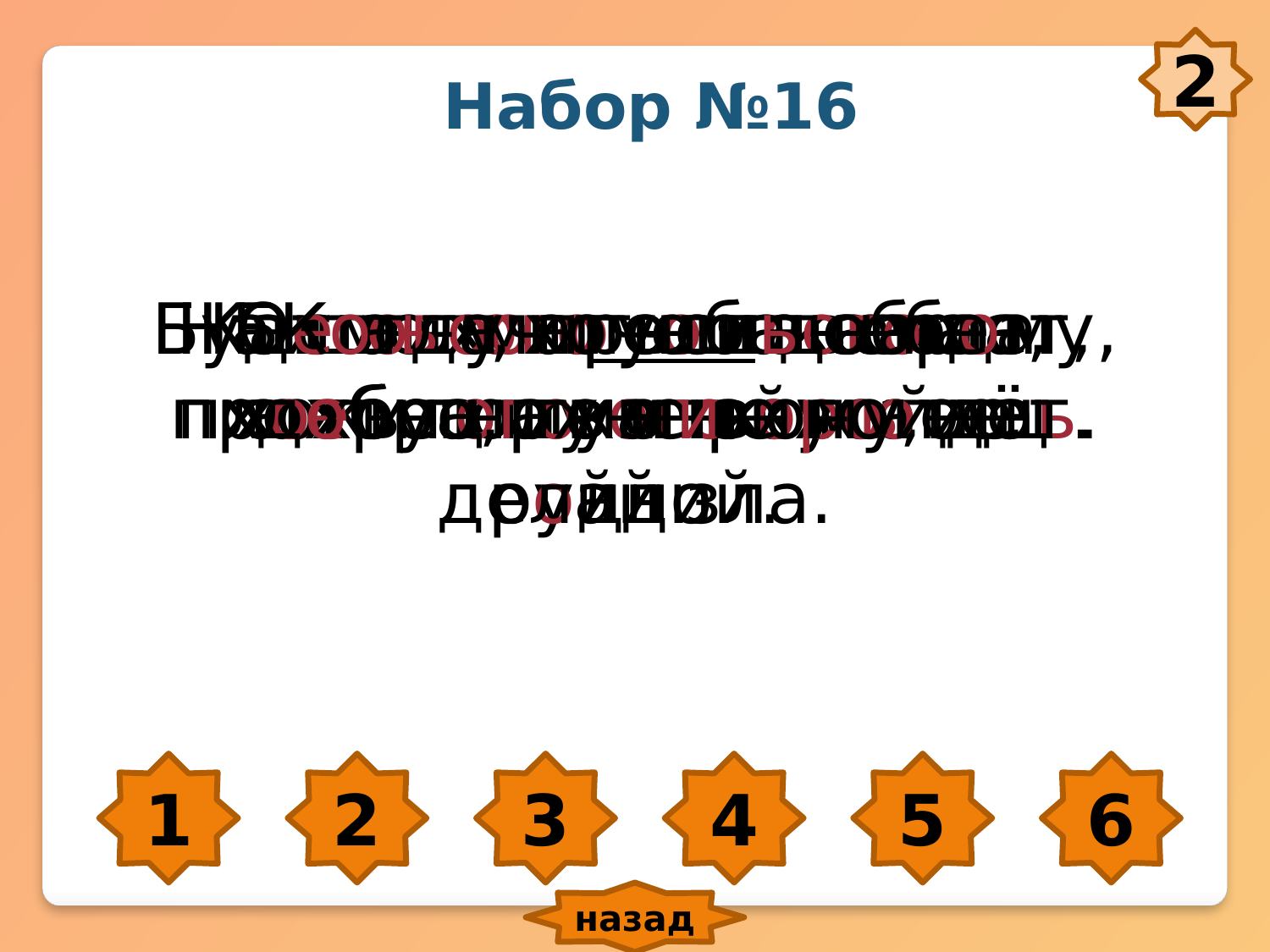

2
Набор №16
От лихого человека – хоть полу отрежь, да уйди.
На смелого собака лает, а трусливого кусает.
Битого, пролитого да прожитого не воротишь.
Каша – матушка наша,  хлебец ржаной – отец родной.
Будешь учиться доброму, плохое на ум не пойдёт.
Когда хочешь себе добра, то никому не делай зла.
1
2
3
4
5
6
назад